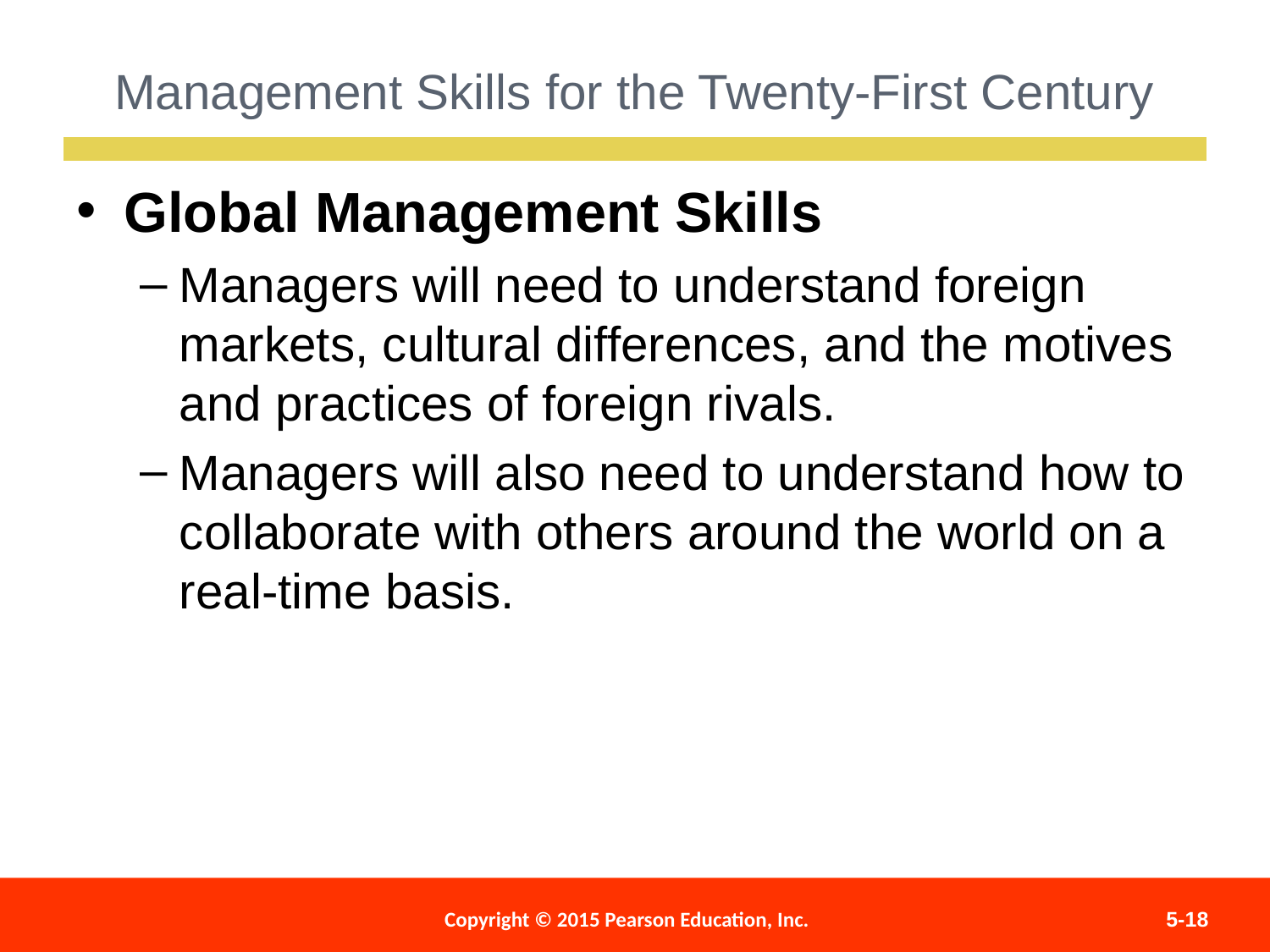

Management Skills for the Twenty-First Century
Global Management Skills
Managers will need to understand foreign markets, cultural differences, and the motives and practices of foreign rivals.
Managers will also need to understand how to collaborate with others around the world on a real-time basis.